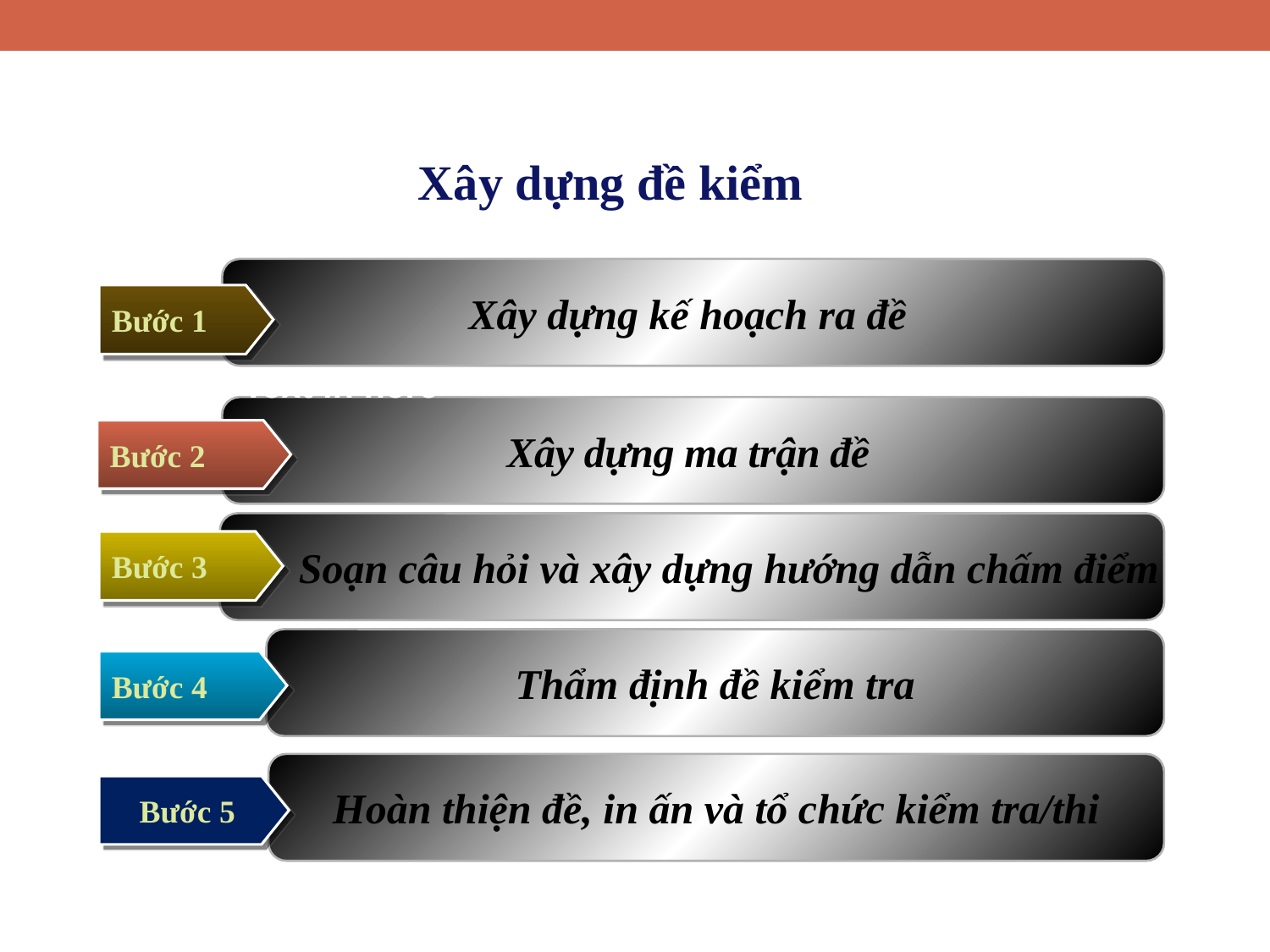

Xây dựng đề kiểm tra
Xây dựng kế hoạch ra đề
Bước 1
Text in here
Xây dựng ma trận đề
Bước 2
       Soạn câu hỏi và xây dựng hướng dẫn chấm điểm
Bước 3
Thẩm định đề kiểm tra
Bước 4
Hoàn thiện đề, in ấn và tổ chức kiểm tra/thi
Bước 5